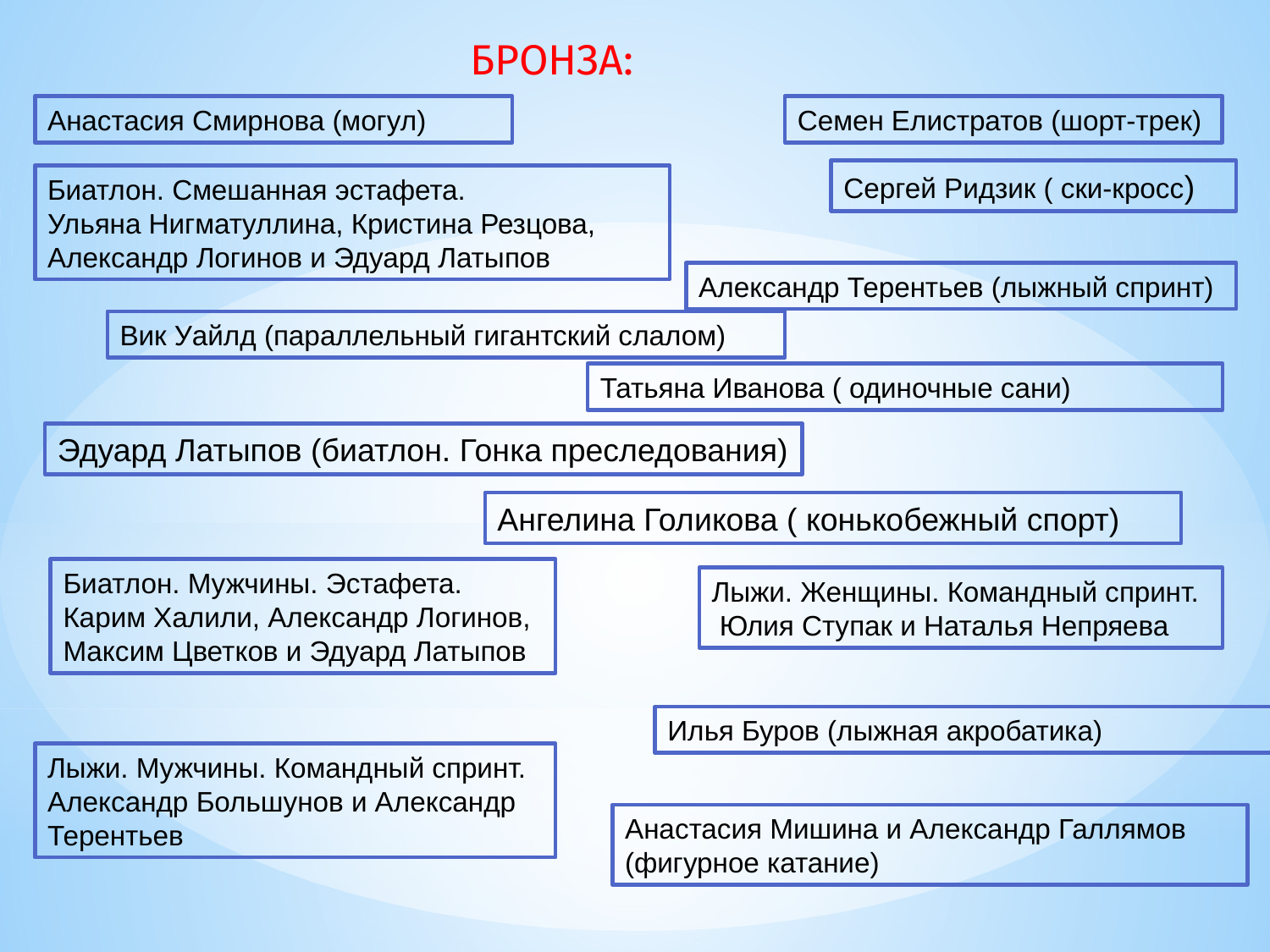

БРОНЗА:
Анастасия Смирнова (могул)
Семен Елистратов (шорт-трек)
Сергей Ридзик ( ски-кросс)
Биатлон. Смешанная эстафета.
Ульяна Нигматуллина, Кристина Резцова, Александр Логинов и Эдуард Латыпов
Александр Терентьев (лыжный спринт)
Вик Уайлд (параллельный гигантский слалом)
Татьяна Иванова ( одиночные сани)
Эдуард Латыпов (биатлон. Гонка преследования)
Ангелина Голикова ( конькобежный спорт)
Биатлон. Мужчины. Эстафета.
Карим Халили, Александр Логинов,
Максим Цветков и Эдуард Латыпов
Лыжи. Женщины. Командный спринт.
 Юлия Ступак и Наталья Непряева
Илья Буров (лыжная акробатика)
Лыжи. Мужчины. Командный спринт. Александр Большунов и Александр Терентьев
Анастасия Мишина и Александр Галлямов (фигурное катание)